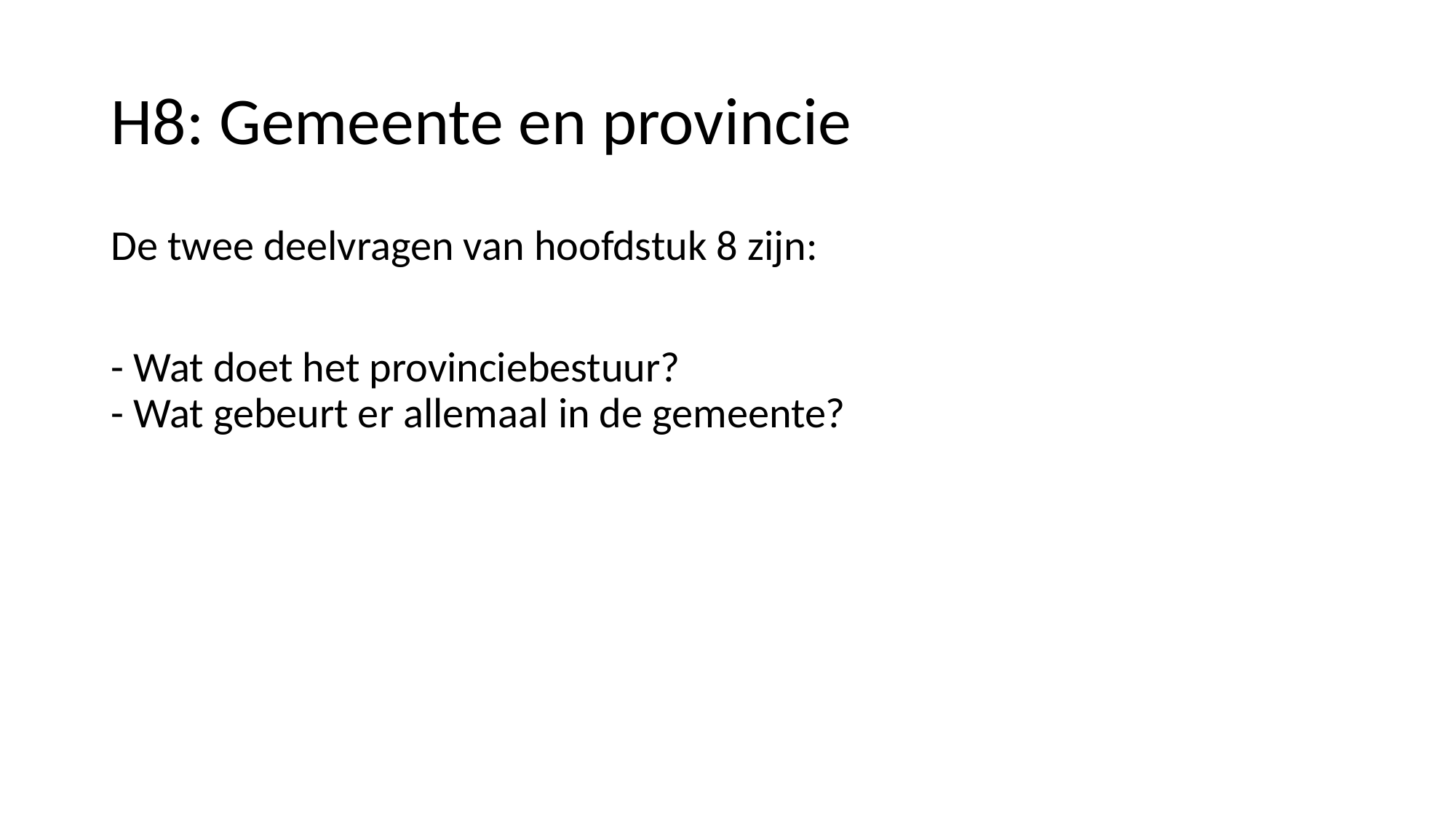

# H8: Gemeente en provincie
De twee deelvragen van hoofdstuk 8 zijn:

- Wat doet het provinciebestuur?
- Wat gebeurt er allemaal in de gemeente?